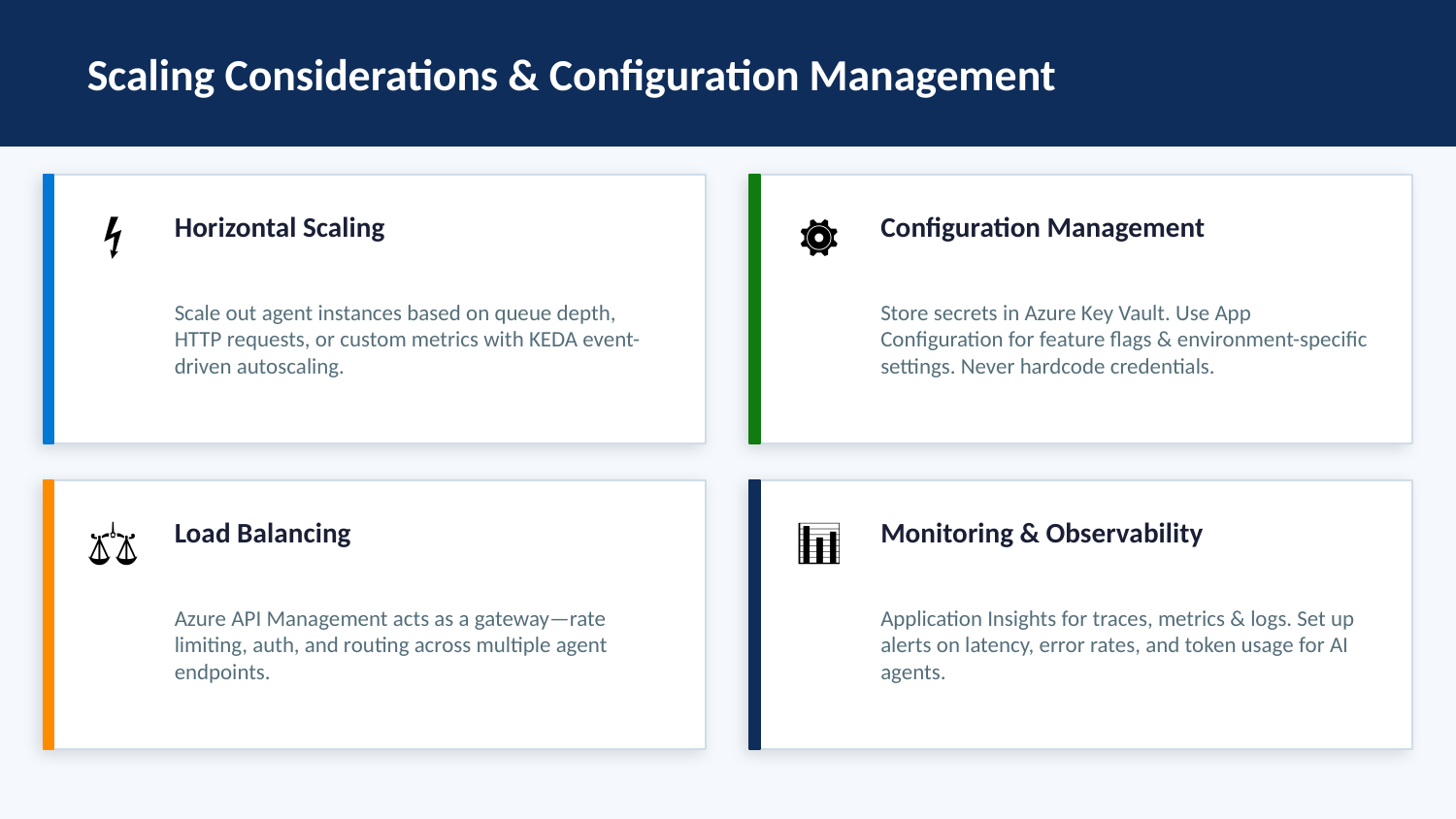

Scaling Considerations & Configuration Management

⚡
Horizontal Scaling
⚙️
Configuration Management
Scale out agent instances based on queue depth, HTTP requests, or custom metrics with KEDA event-driven autoscaling.
Store secrets in Azure Key Vault. Use App Configuration for feature flags & environment-specific settings. Never hardcode credentials.

⚖️
Load Balancing
📊
Monitoring & Observability
Azure API Management acts as a gateway—rate limiting, auth, and routing across multiple agent endpoints.
Application Insights for traces, metrics & logs. Set up alerts on latency, error rates, and token usage for AI agents.